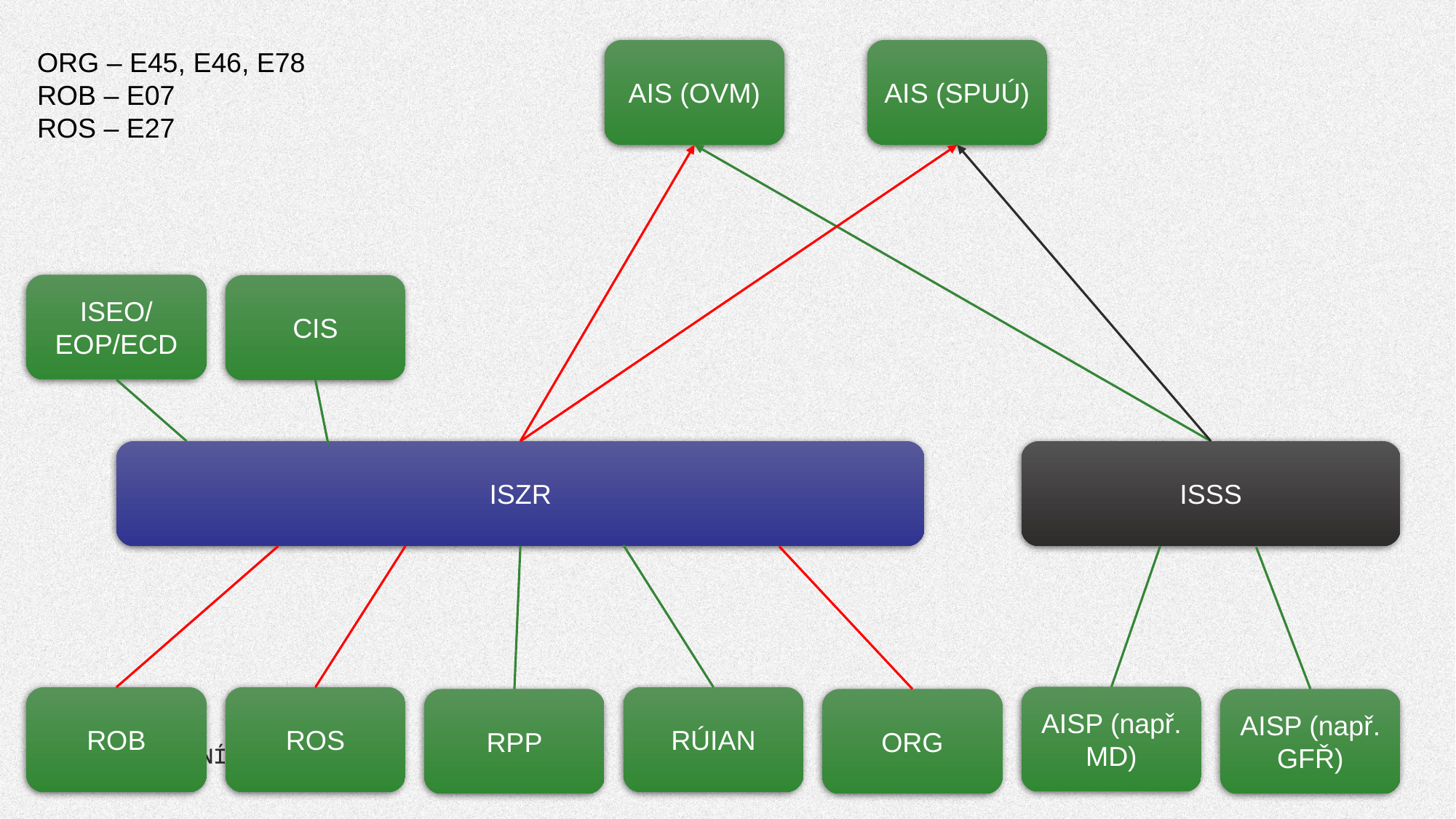

ORG – E45, E46, E78
ROB – E07
ROS – E27
AIS (OVM)
AIS (SPUÚ)
ISEO/EOP/ECD
CIS
ISZR
ISSS
AISP (např. MD)
ROB
ROS
RÚIAN
RPP
ORG
AISP (např. GFŘ)
DIA.GOV.CZ
2